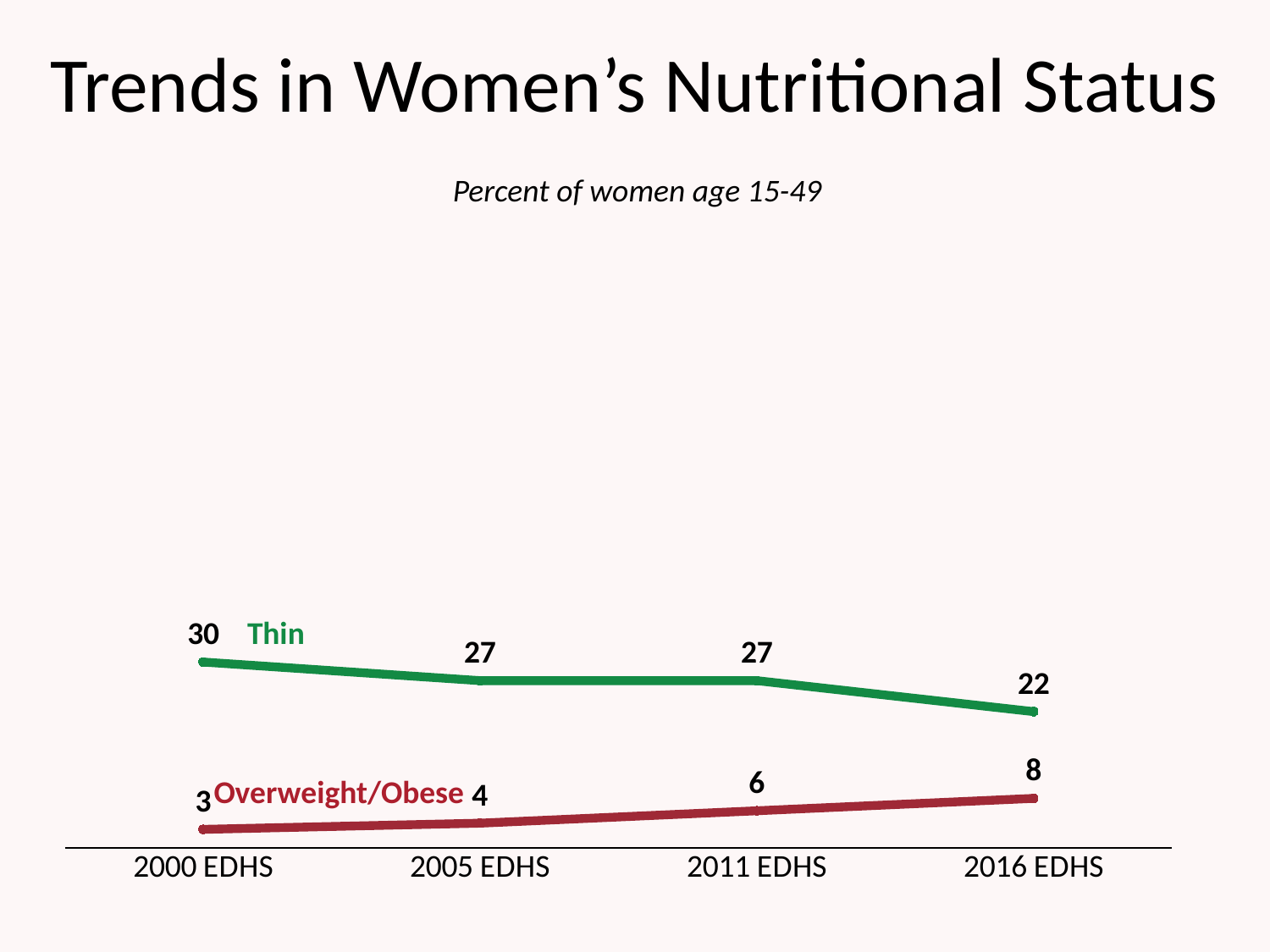

# Trends in Women’s Nutritional Status
Percent of women age 15-49

### Chart

| Category | Thin | Overweight/Obese |
|---|---|---|
| 2000 EDHS | 30.0 | 3.0 |
| 2005 EDHS | 27.0 | 4.0 |
| 2011 EDHS | 27.0 | 6.0 |
| 2016 EDHS | 22.0 | 8.0 |
Thin
Overweight/Obese